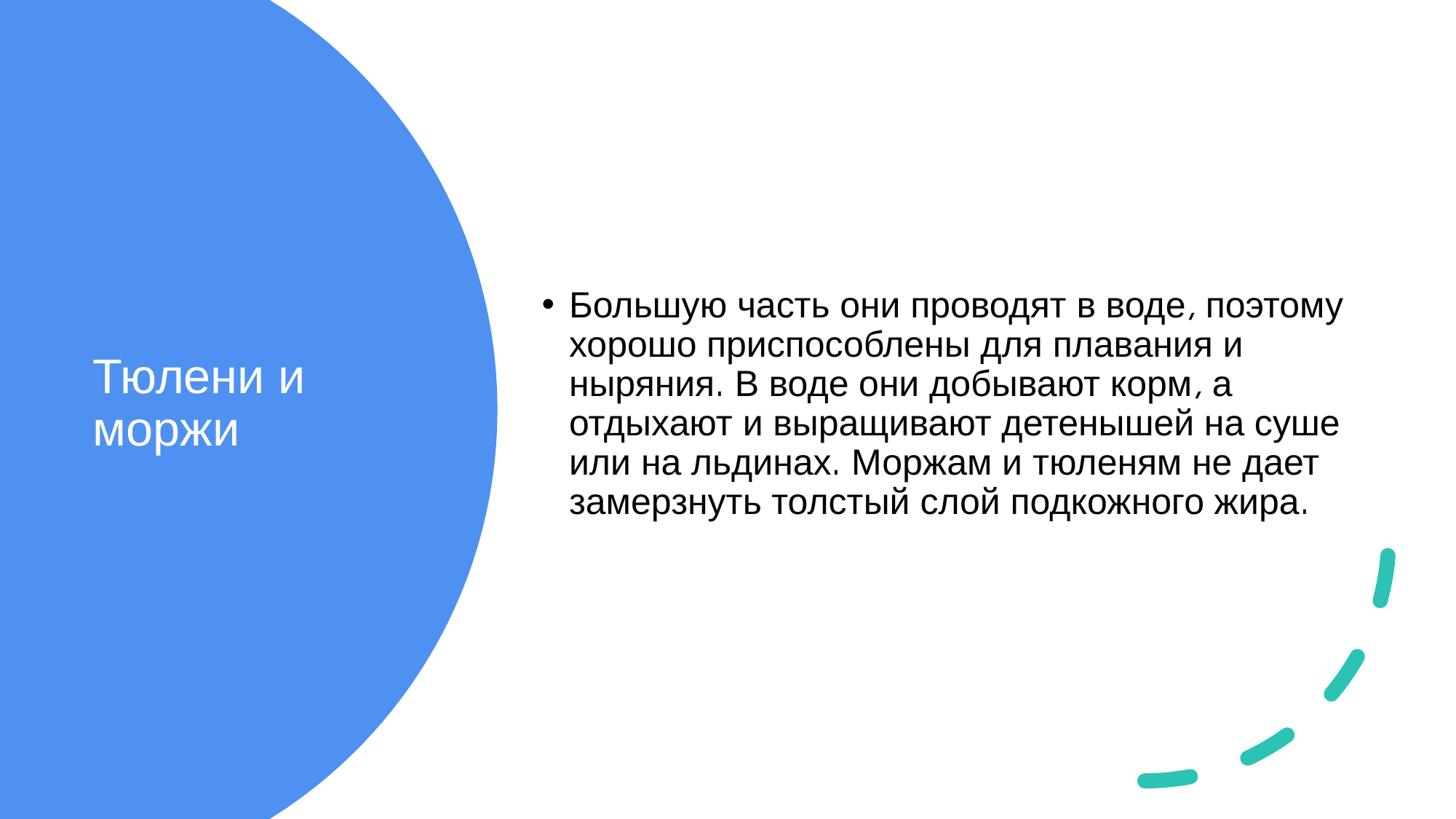

Большую часть они проводят в воде, поэтому хорошо приспособлены для плавания и ныряния. В воде они добывают корм, а отдыхают и выращивают детенышей на суше или на льдинах. Моржам и тюленям не дает замерзнуть толстый слой подкожного жира.
# Тюлени и моржи